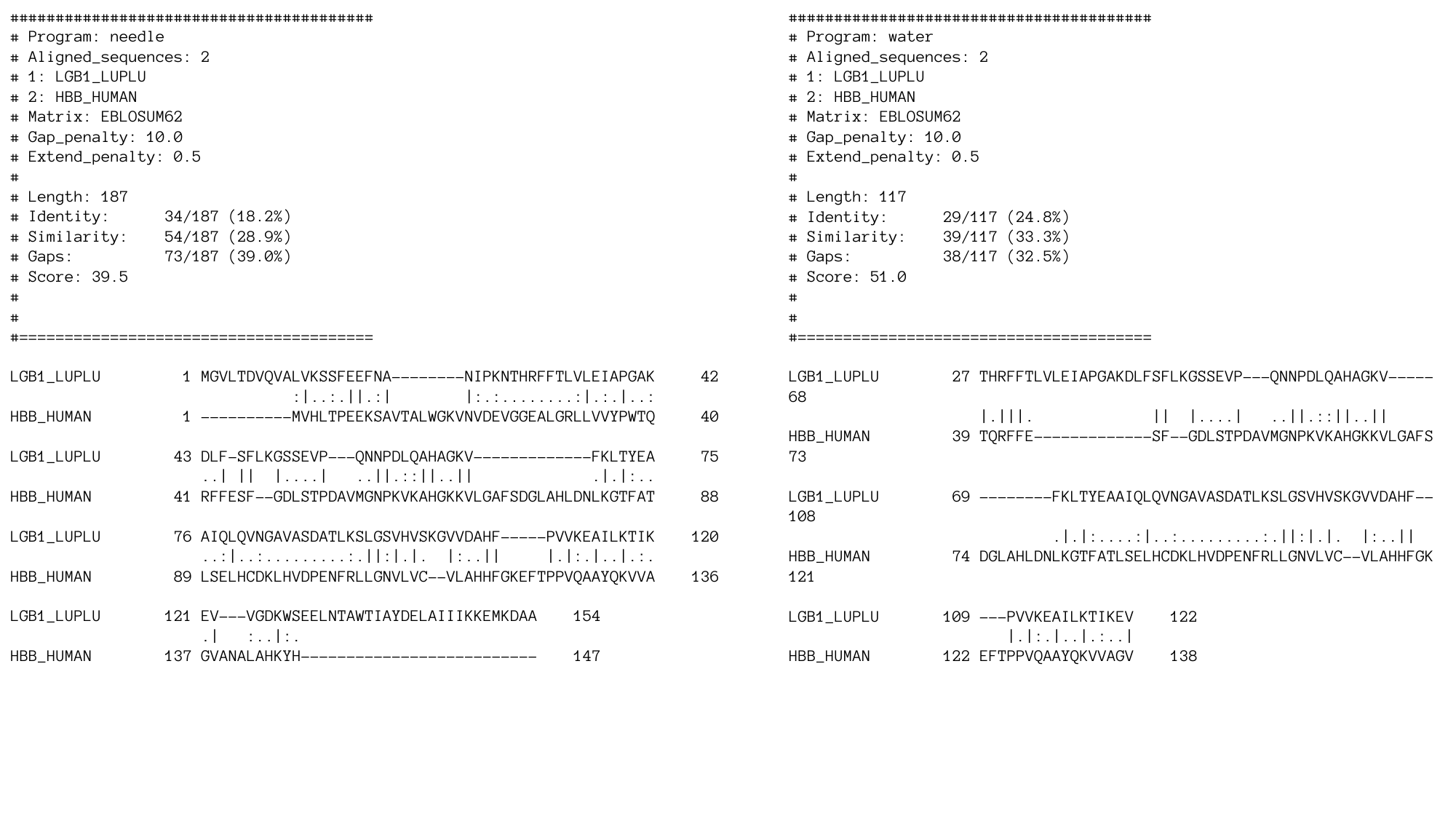

########################################
# Program: needle
# Aligned_sequences: 2
# 1: LGB1_LUPLU
# 2: HBB_HUMAN
# Matrix: EBLOSUM62
# Gap_penalty: 10.0
# Extend_penalty: 0.5
#
# Length: 187
# Identity:      34/187 (18.2%)
# Similarity:    54/187 (28.9%)
# Gaps:          73/187 (39.0%)
# Score: 39.5
#
#
#=======================================

LGB1_LUPLU         1 MGVLTDVQVALVKSSFEEFNA--------NIPKNTHRFFTLVLEIAPGAK     42
                               :|..:.||.:|        |:.:........:|.:.|..:
HBB_HUMAN          1 ----------MVHLTPEEKSAVTALWGKVNVDEVGGEALGRLLVVYPWTQ     40

LGB1_LUPLU        43 DLF-SFLKGSSEVP---QNNPDLQAHAGKV-------------FKLTYEA     75
                     ..| ||  |....|   ..||.::||..||             .|.|:..
HBB_HUMAN         41 RFFESF--GDLSTPDAVMGNPKVKAHGKKVLGAFSDGLAHLDNLKGTFAT     88

LGB1_LUPLU        76 AIQLQVNGAVASDATLKSLGSVHVSKGVVDAHF-----PVVKEAILKTIK    120
                     ..:|..:.........:.||:|.|.  |:..||     |.|:.|..|.:.
HBB_HUMAN         89 LSELHCDKLHVDPENFRLLGNVLVC--VLAHHFGKEFTPPVQAAYQKVVA    136

LGB1_LUPLU       121 EV---VGDKWSEELNTAWTIAYDELAIIIKKEMKDAA    154
                     .|   :..|:.
HBB_HUMAN        137 GVANALAHKYH--------------------------    147

########################################
# Program: water
# Aligned_sequences: 2
# 1: LGB1_LUPLU
# 2: HBB_HUMAN
# Matrix: EBLOSUM62
# Gap_penalty: 10.0
# Extend_penalty: 0.5
#
# Length: 117
# Identity:      29/117 (24.8%)
# Similarity:    39/117 (33.3%)
# Gaps:          38/117 (32.5%)
# Score: 51.0
#
#
#=======================================

LGB1_LUPLU        27 THRFFTLVLEIAPGAKDLFSFLKGSSEVP---QNNPDLQAHAGKV-----     68
                     |.|||.             ||  |....|   ..||.::||..||
HBB_HUMAN         39 TQRFFE-------------SF--GDLSTPDAVMGNPKVKAHGKKVLGAFS     73

LGB1_LUPLU        69 --------FKLTYEAAIQLQVNGAVASDATLKSLGSVHVSKGVVDAHF--    108
                             .|.|:....:|..:.........:.||:|.|.  |:..||
HBB_HUMAN         74 DGLAHLDNLKGTFATLSELHCDKLHVDPENFRLLGNVLVC--VLAHHFGK    121

LGB1_LUPLU       109 ---PVVKEAILKTIKEV    122
                        |.|:.|..|.:..|
HBB_HUMAN        122 EFTPPVQAAYQKVVAGV    138